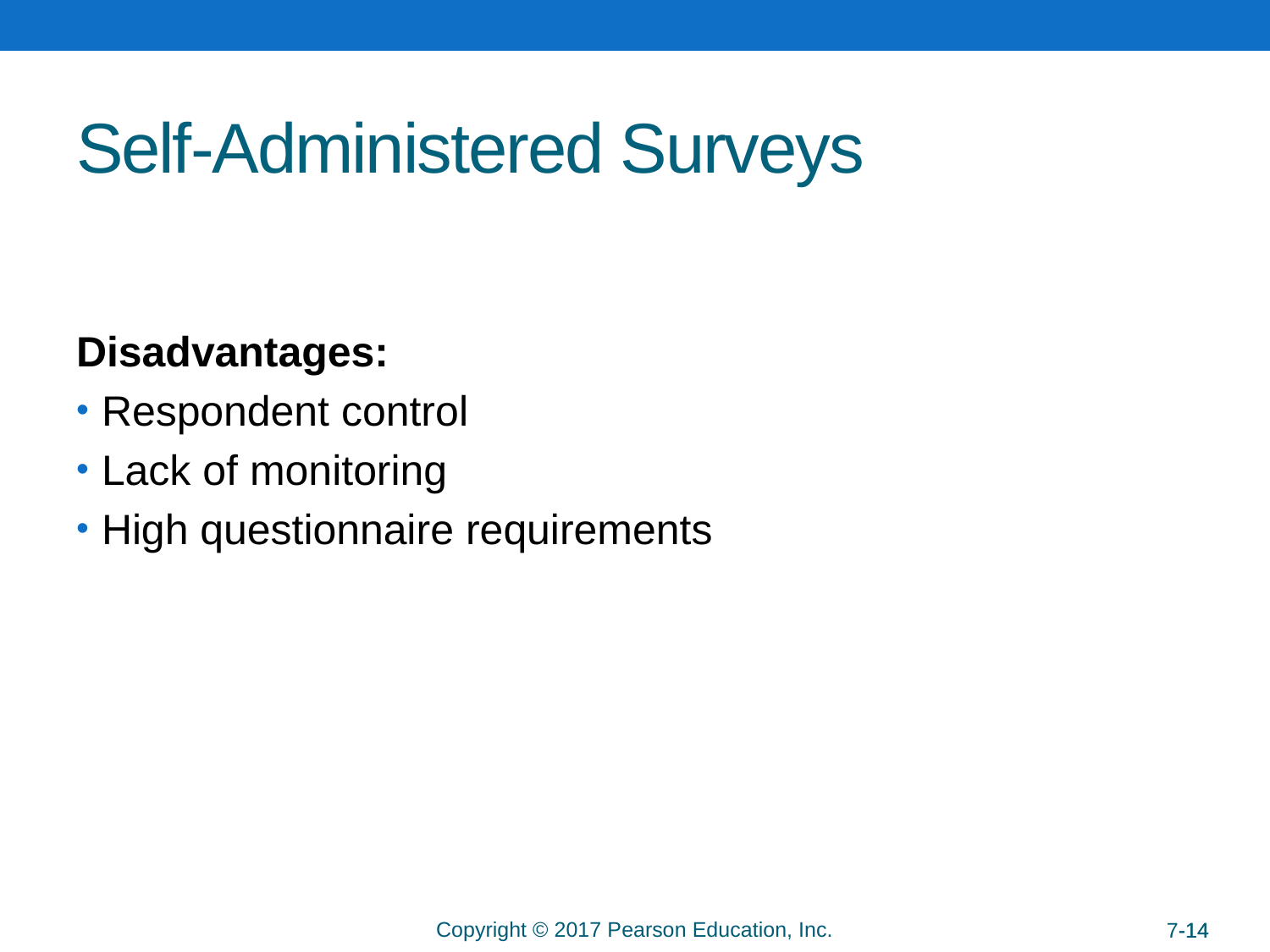

# Self-Administered Surveys
Disadvantages:
Respondent control
Lack of monitoring
High questionnaire requirements